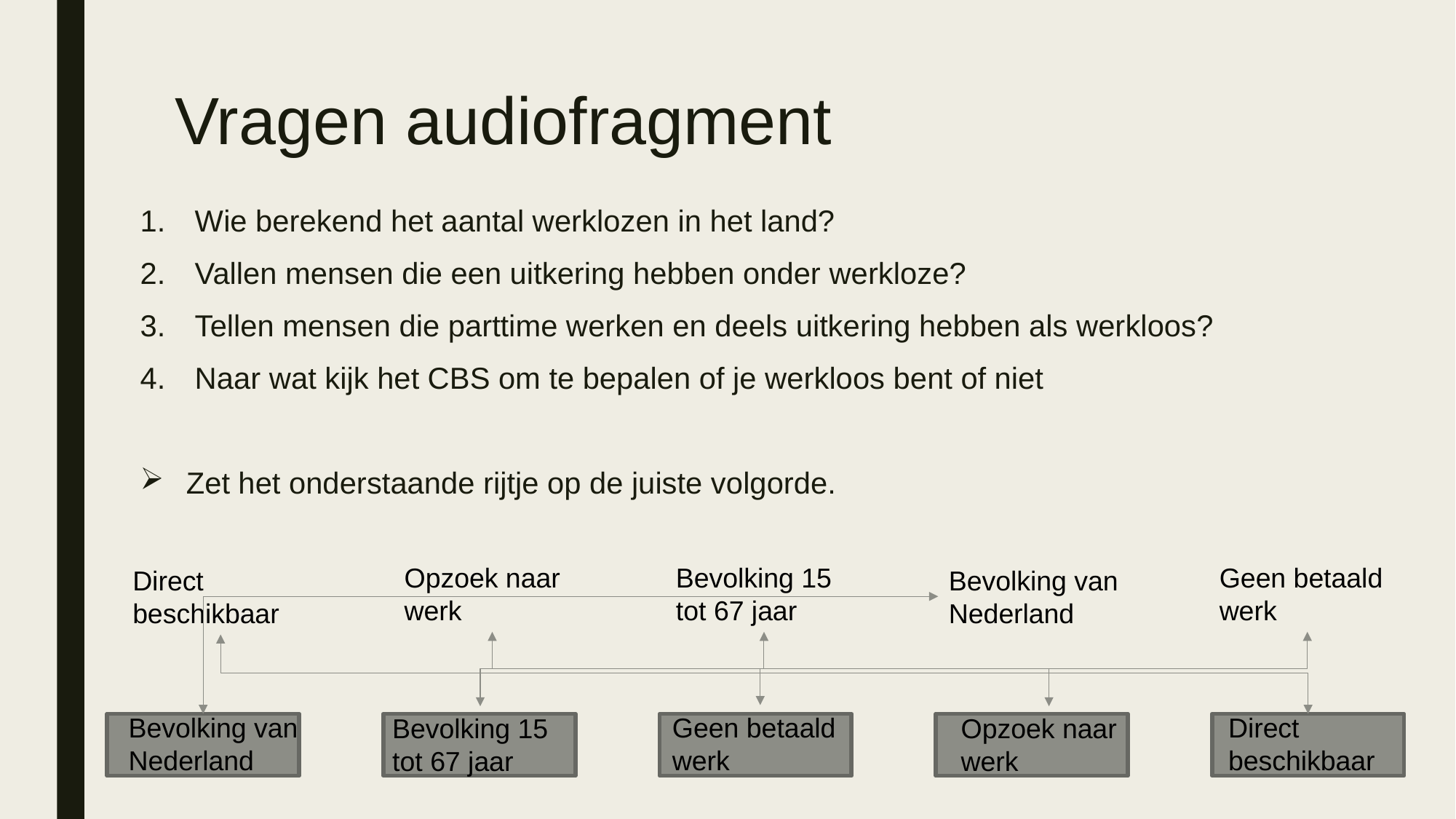

# Vragen audiofragment
Wie berekend het aantal werklozen in het land?
Vallen mensen die een uitkering hebben onder werkloze?
Tellen mensen die parttime werken en deels uitkering hebben als werkloos?
Naar wat kijk het CBS om te bepalen of je werkloos bent of niet

Zet het onderstaande rijtje op de juiste volgorde.

Opzoek naar werk
Geen betaald werk
Bevolking 15 tot 67 jaar
Direct beschikbaar
Bevolking van Nederland
Direct beschikbaar
Geen betaald werk
Bevolking van Nederland
Opzoek naar werk
Bevolking 15 tot 67 jaar